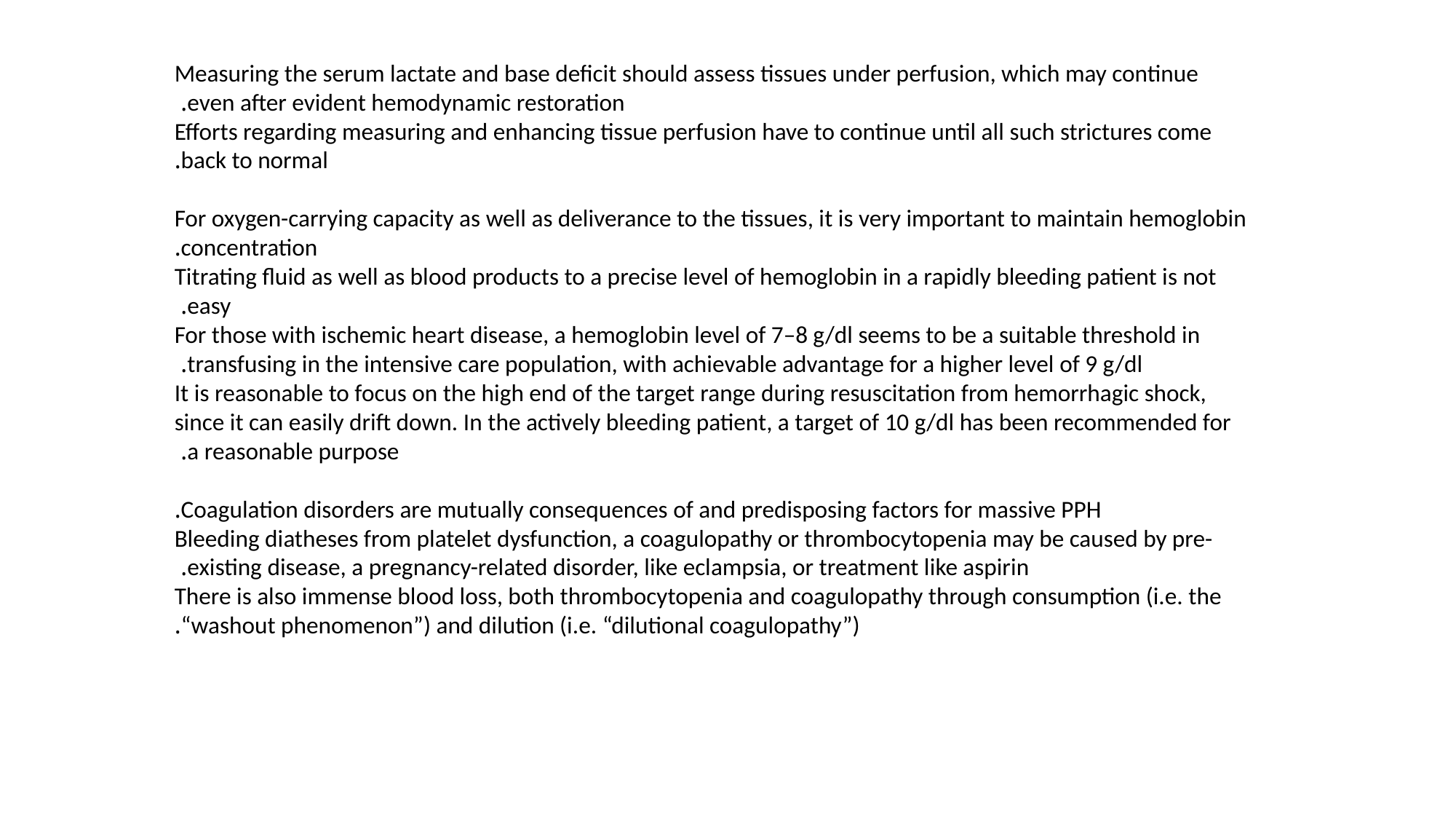

Measuring the serum lactate and base deficit should assess tissues under perfusion, which may continue even after evident hemodynamic restoration.
Efforts regarding measuring and enhancing tissue perfusion have to continue until all such strictures come back to normal.

For oxygen-carrying capacity as well as deliverance to the tissues, it is very important to maintain hemoglobin concentration.
 Titrating fluid as well as blood products to a precise level of hemoglobin in a rapidly bleeding patient is not easy.
For those with ischemic heart disease, a hemoglobin level of 7–8 g/dl seems to be a suitable threshold in transfusing in the intensive care population, with achievable advantage for a higher level of 9 g/dl.
It is reasonable to focus on the high end of the target range during resuscitation from hemorrhagic shock, since it can easily drift down. In the actively bleeding patient, a target of 10 g/dl has been recommended for a reasonable purpose.

Coagulation disorders are mutually consequences of and predisposing factors for massive PPH.
 Bleeding diatheses from platelet dysfunction, a coagulopathy or thrombocytopenia may be caused by pre-existing disease, a pregnancy-related disorder, like eclampsia, or treatment like aspirin.
There is also immense blood loss, both thrombocytopenia and coagulopathy through consumption (i.e. the “washout phenomenon”) and dilution (i.e. “dilutional coagulopathy”).